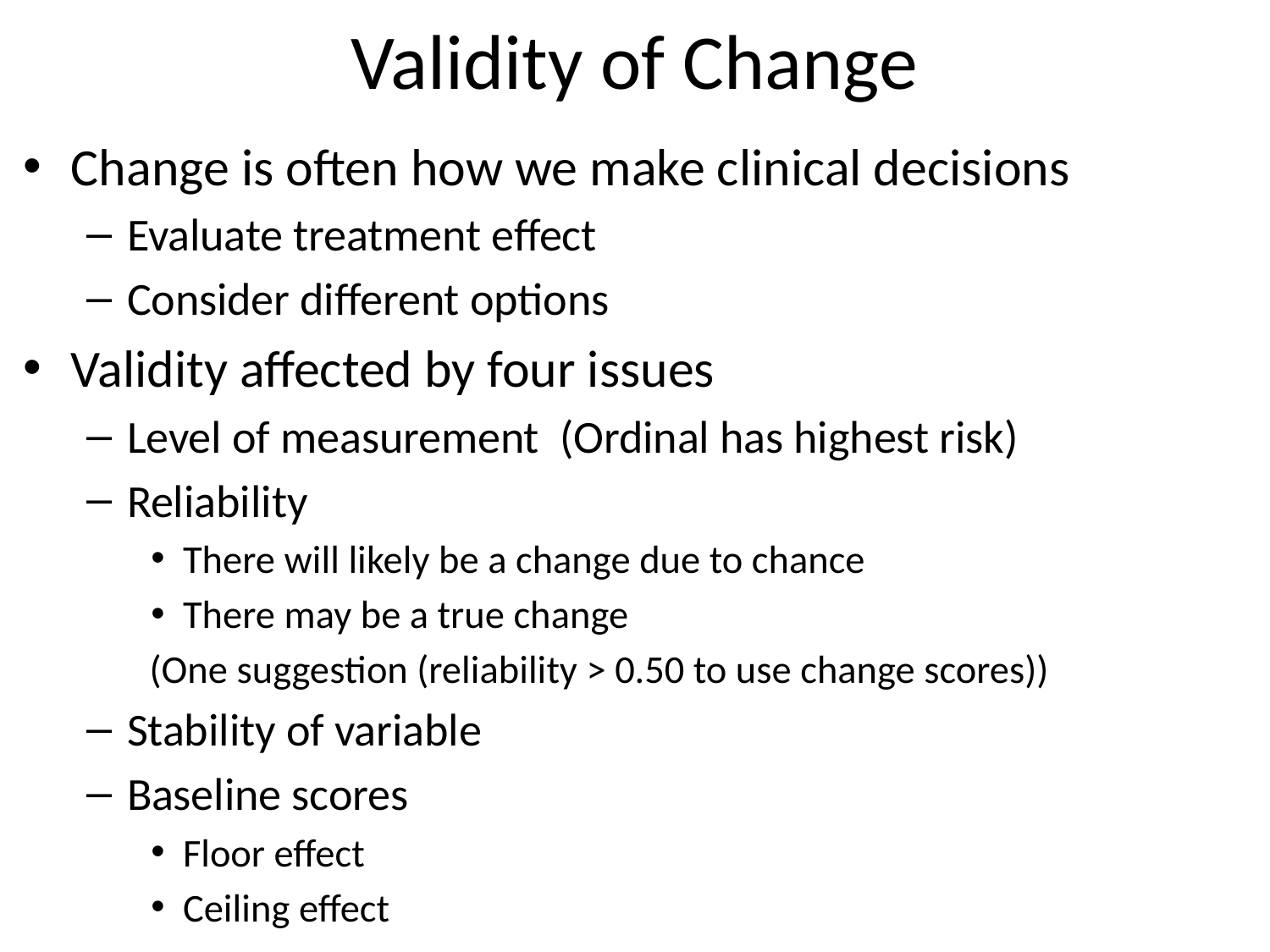

# Validity of Change
Change is often how we make clinical decisions
Evaluate treatment effect
Consider different options
Validity affected by four issues
Level of measurement  (Ordinal has highest risk)
Reliability
There will likely be a change due to chance
There may be a true change
(One suggestion (reliability > 0.50 to use change scores))
Stability of variable
Baseline scores
Floor effect
Ceiling effect